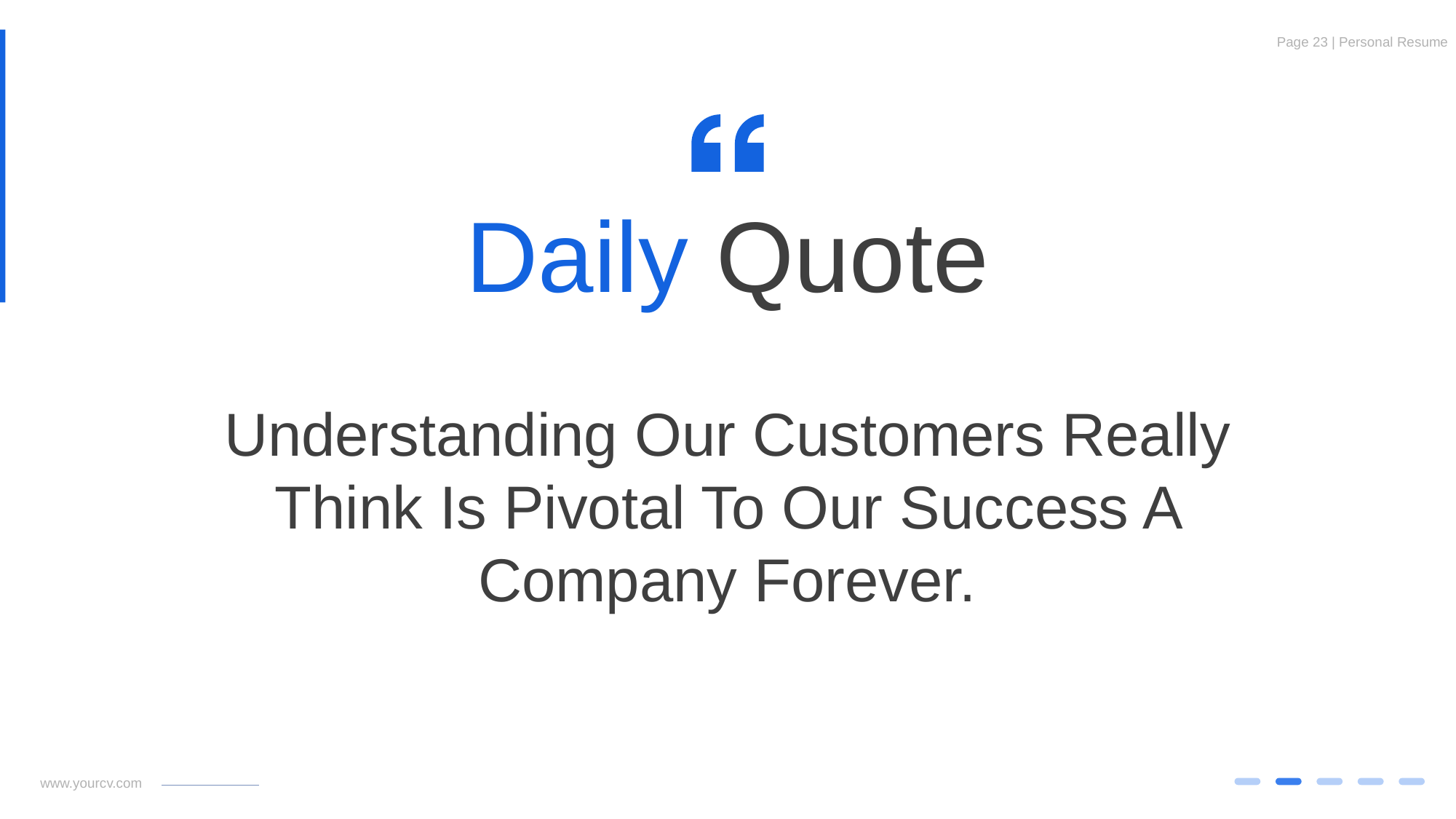

Page 23 | Personal Resume

Daily Quote
Understanding Our Customers Really Think Is Pivotal To Our Success A Company Forever.
www.yourcv.com